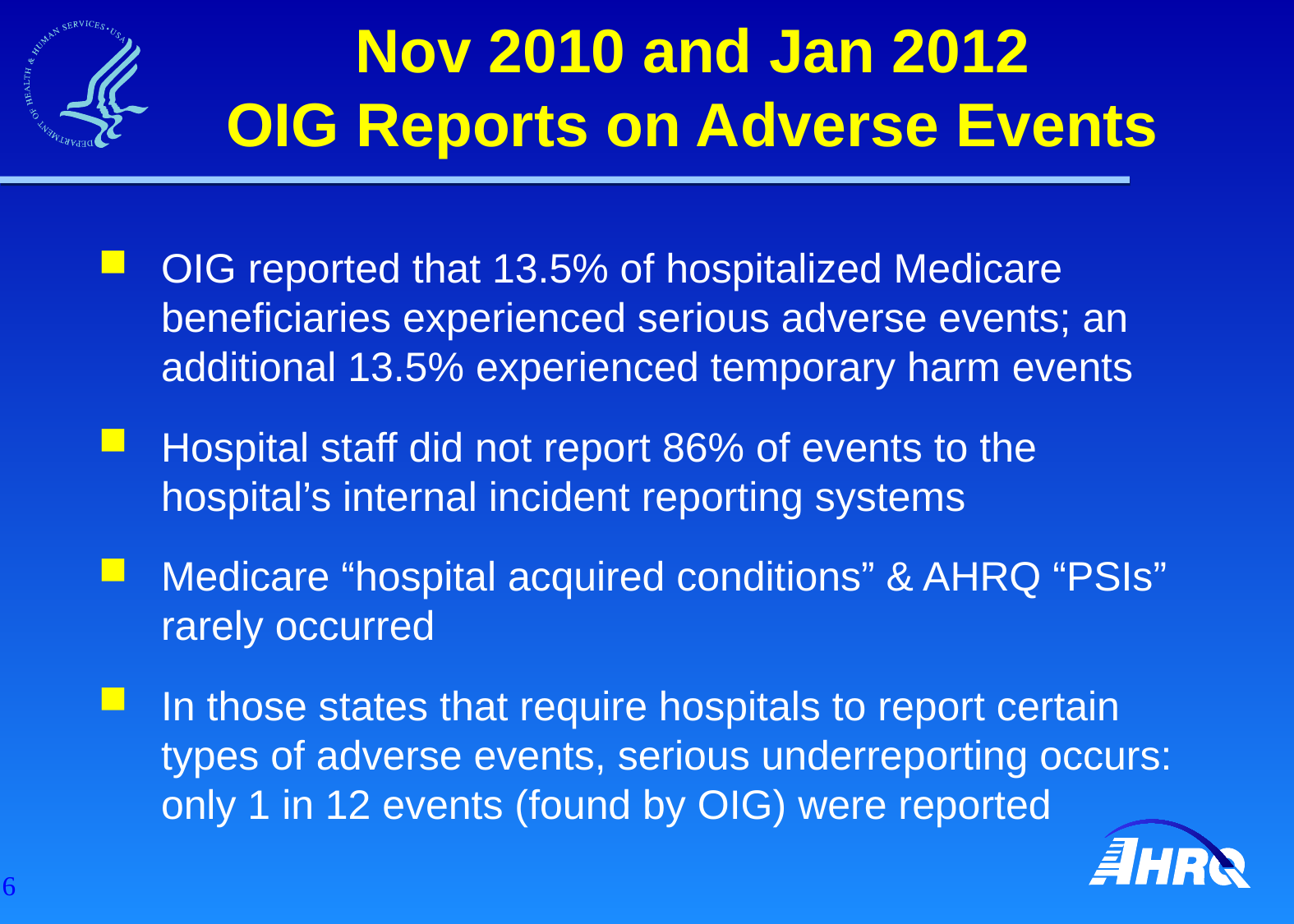

# Nov 2010 and Jan 2012 OIG Reports on Adverse Events
OIG reported that 13.5% of hospitalized Medicare beneficiaries experienced serious adverse events; an additional 13.5% experienced temporary harm events
Hospital staff did not report 86% of events to the hospital’s internal incident reporting systems
Medicare “hospital acquired conditions” & AHRQ “PSIs” rarely occurred
In those states that require hospitals to report certain types of adverse events, serious underreporting occurs: only 1 in 12 events (found by OIG) were reported